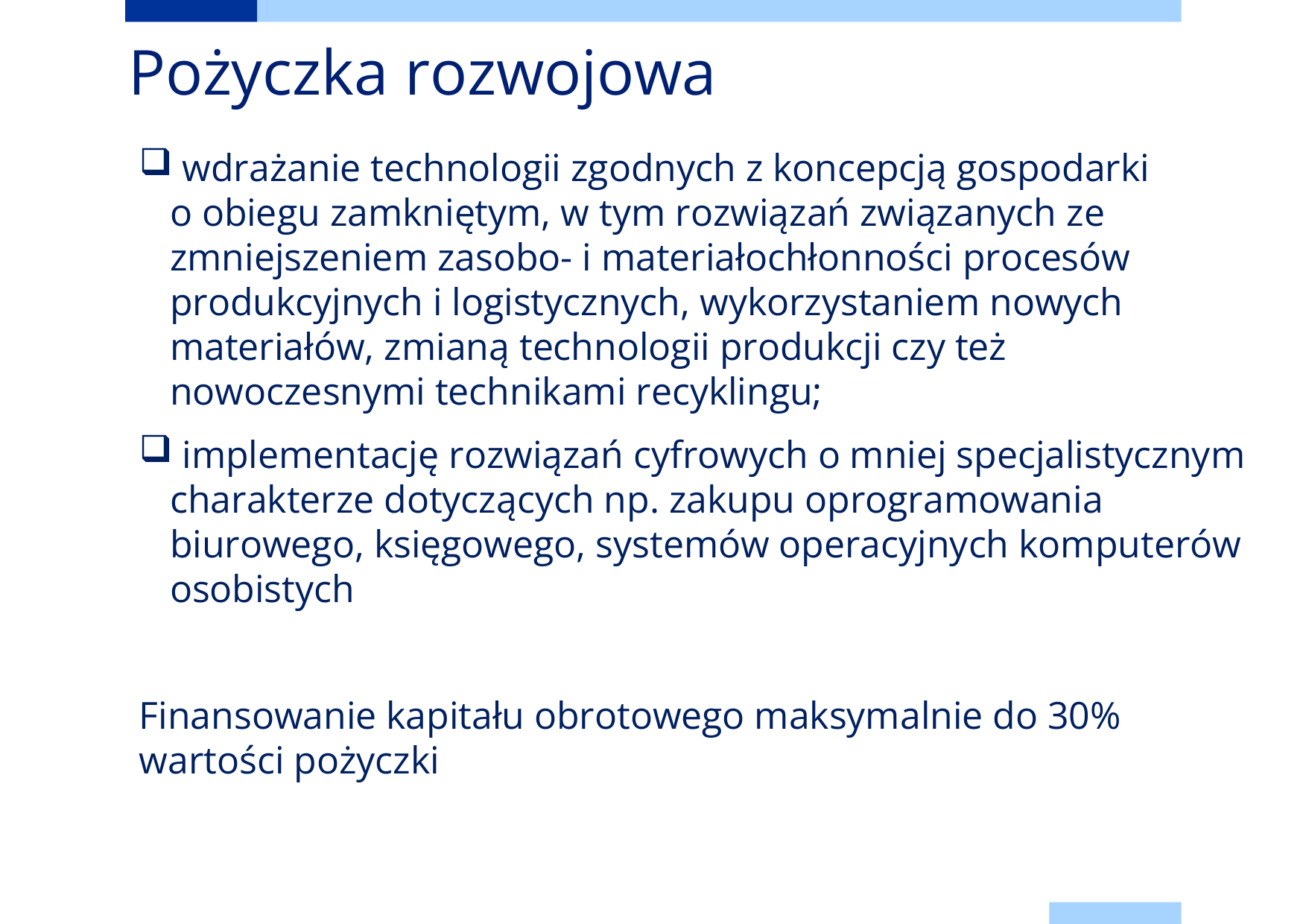

# Pożyczka rozwojowa
 wdrażanie technologii zgodnych z koncepcją gospodarki
o obiegu zamkniętym, w tym rozwiązań związanych ze zmniejszeniem zasobo- i materiałochłonności procesów produkcyjnych i logistycznych, wykorzystaniem nowych materiałów, zmianą technologii produkcji czy też nowoczesnymi technikami recyklingu;
 implementację rozwiązań cyfrowych o mniej specjalistycznym charakterze dotyczących np. zakupu oprogramowania biurowego, księgowego, systemów operacyjnych komputerów osobistych

Finansowanie kapitału obrotowego maksymalnie do 30% wartości pożyczki